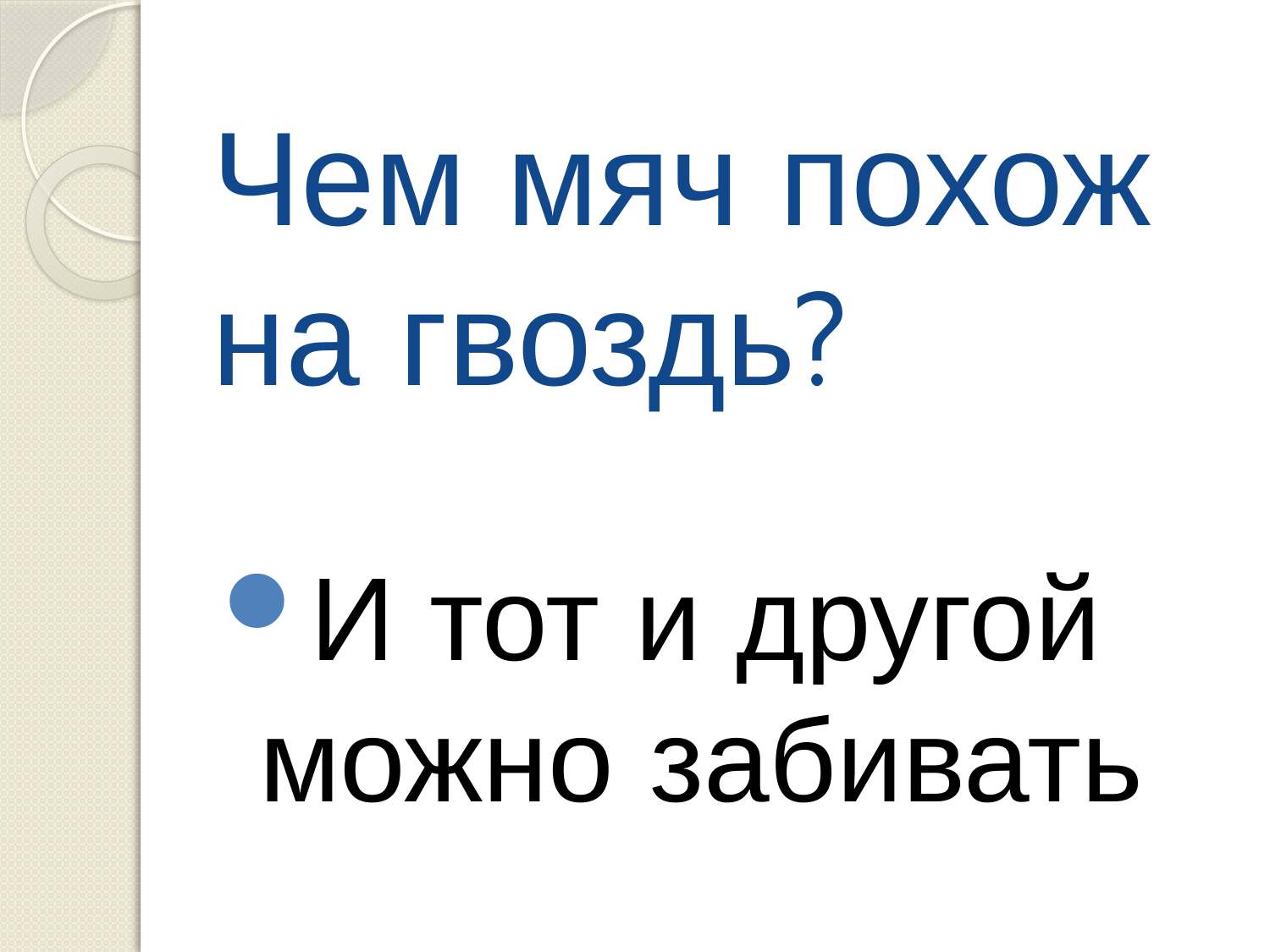

# Чем мяч похож на гвоздь?
И тот и другой можно забивать